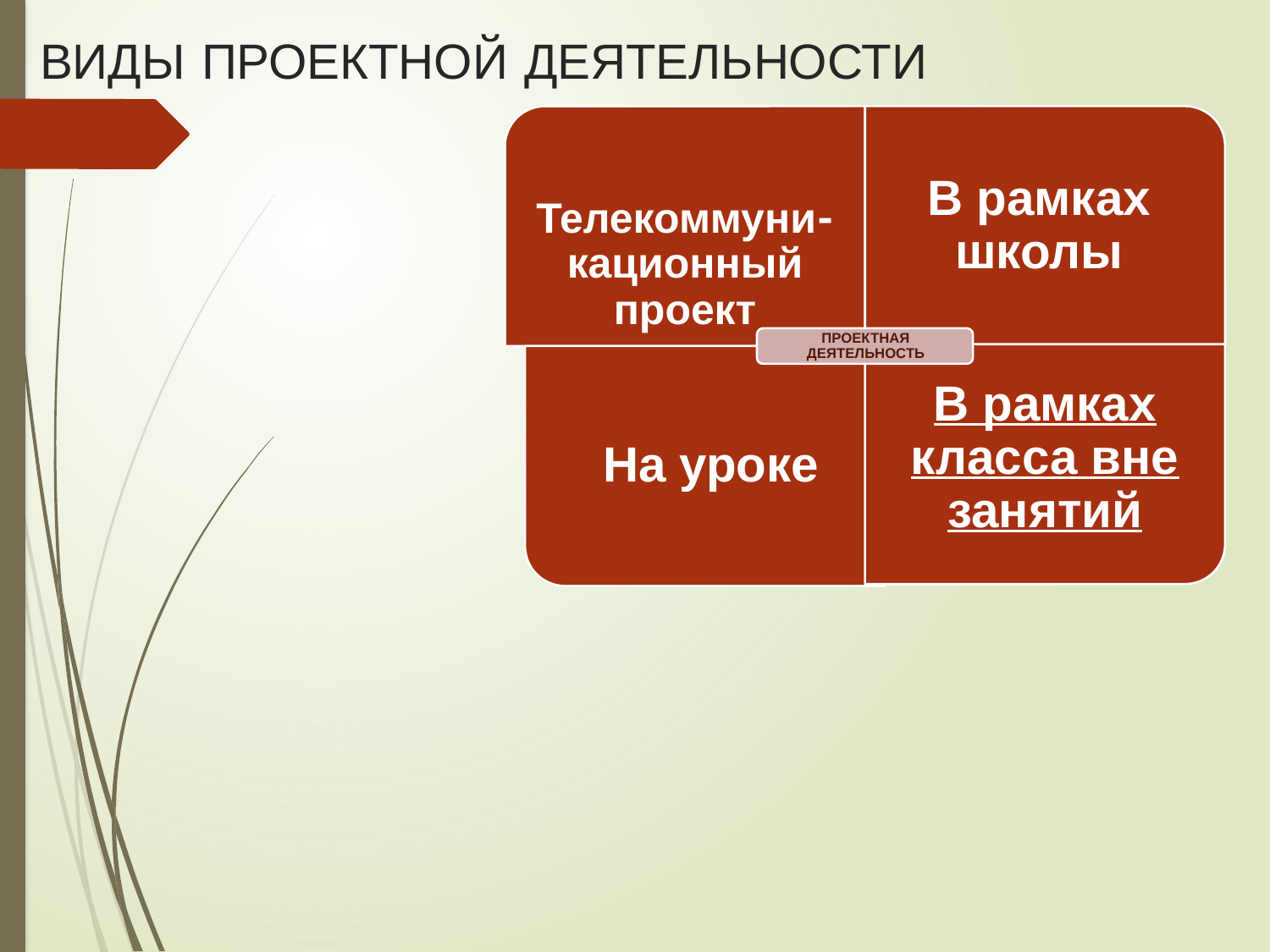

# ВИДЫ ПРОЕКТНОЙ ДЕЯТЕЛЬНОСТИ

Телекоммуни-кационный проект
В рамках школы
На уроке
В рамках класса вне занятий
ПРОЕКТНАЯ ДЕЯТЕЛЬНОСТЬ